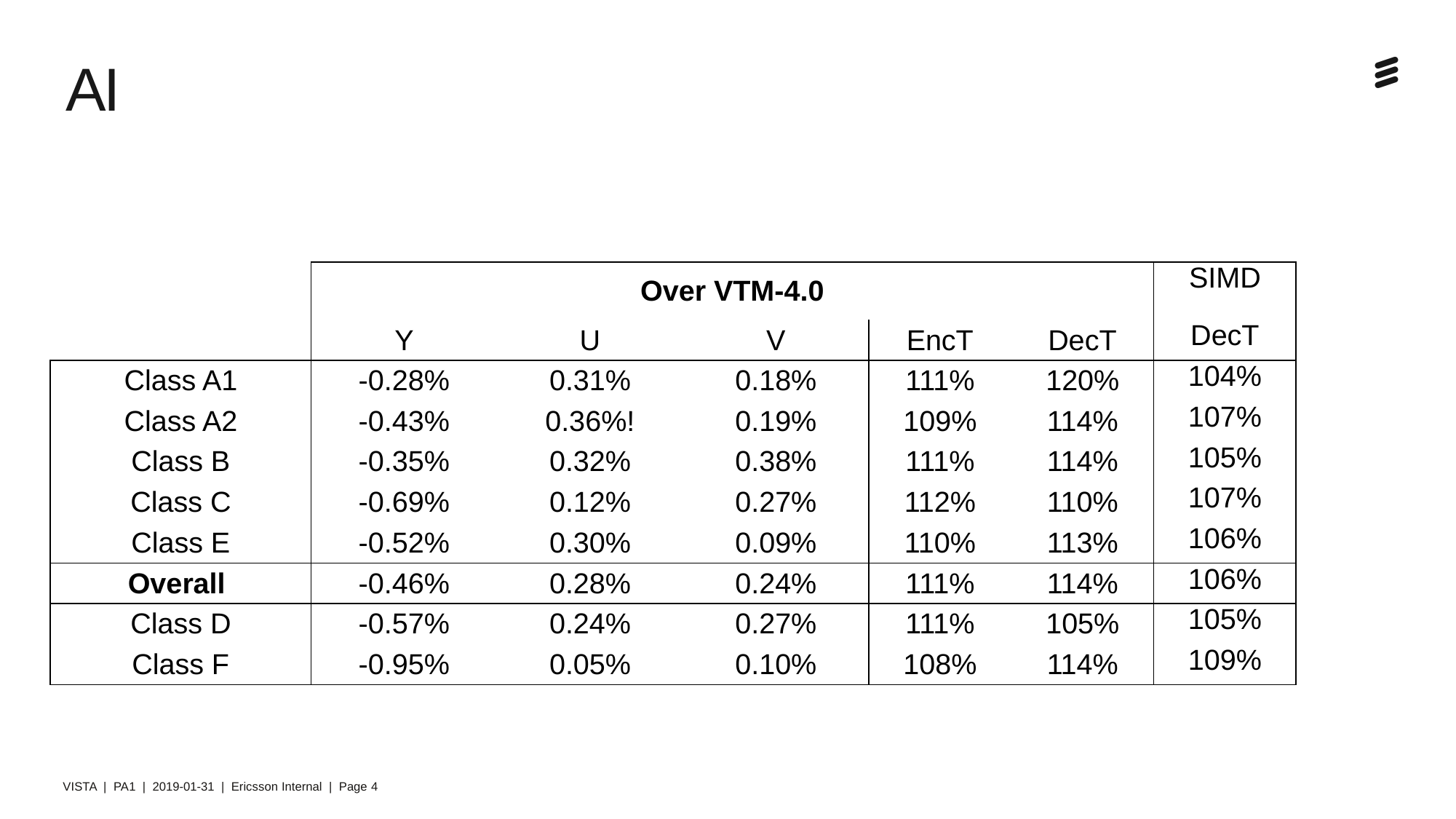

# AI
|  | Over VTM-4.0 |  |  |  |  | SIMD |
| --- | --- | --- | --- | --- | --- | --- |
|  | Y | U | V | EncT | DecT | DecT |
| Class A1 | -0.28% | 0.31% | 0.18% | 111% | 120% | 104% |
| Class A2 | -0.43% | 0.36%! | 0.19% | 109% | 114% | 107% |
| Class B | -0.35% | 0.32% | 0.38% | 111% | 114% | 105% |
| Class C | -0.69% | 0.12% | 0.27% | 112% | 110% | 107% |
| Class E | -0.52% | 0.30% | 0.09% | 110% | 113% | 106% |
| Overall | -0.46% | 0.28% | 0.24% | 111% | 114% | 106% |
| Class D | -0.57% | 0.24% | 0.27% | 111% | 105% | 105% |
| Class F | -0.95% | 0.05% | 0.10% | 108% | 114% | 109% |